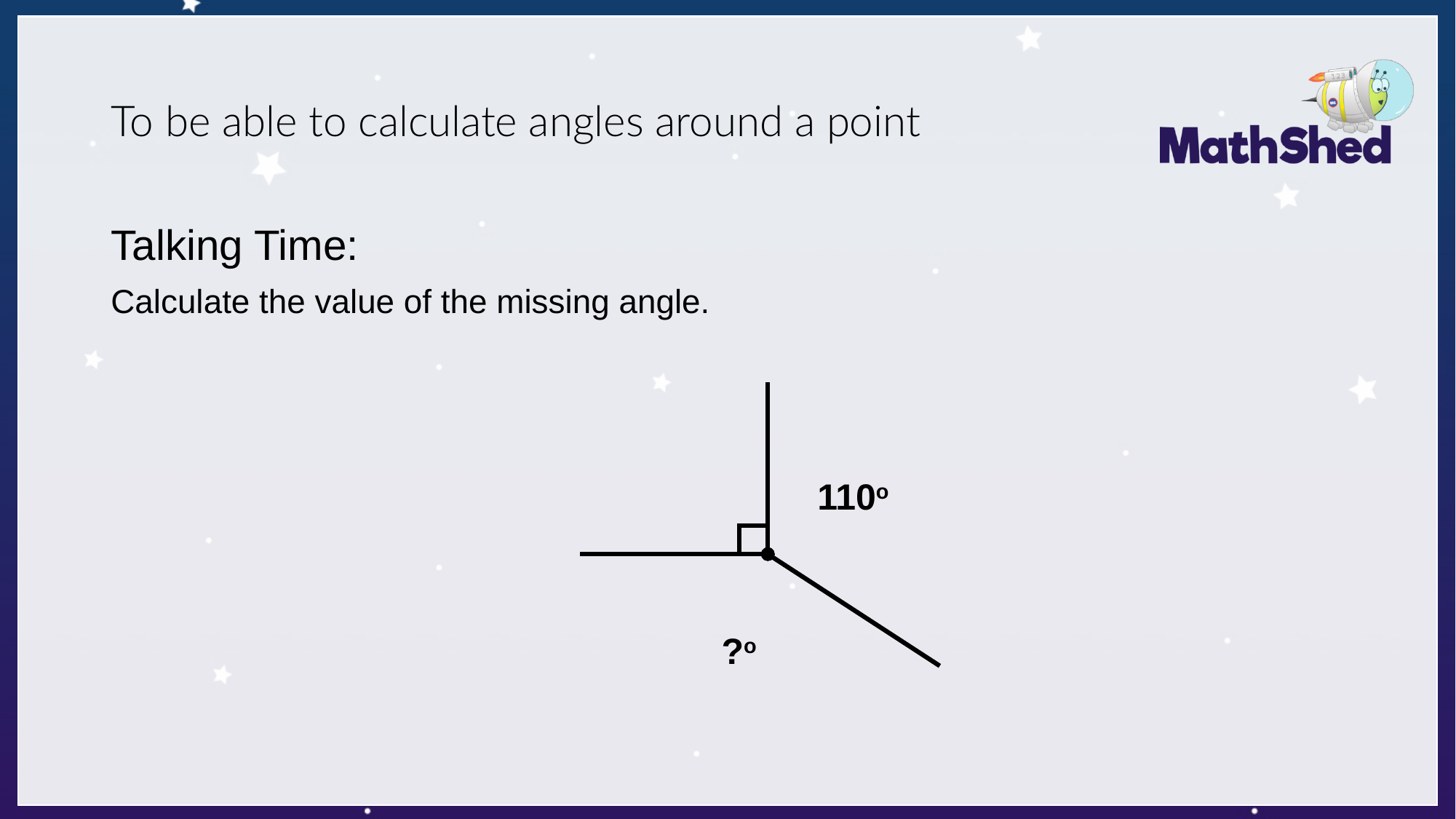

# To be able to calculate angles around a point
Talking Time:
Calculate the value of the missing angle.

110o

?o